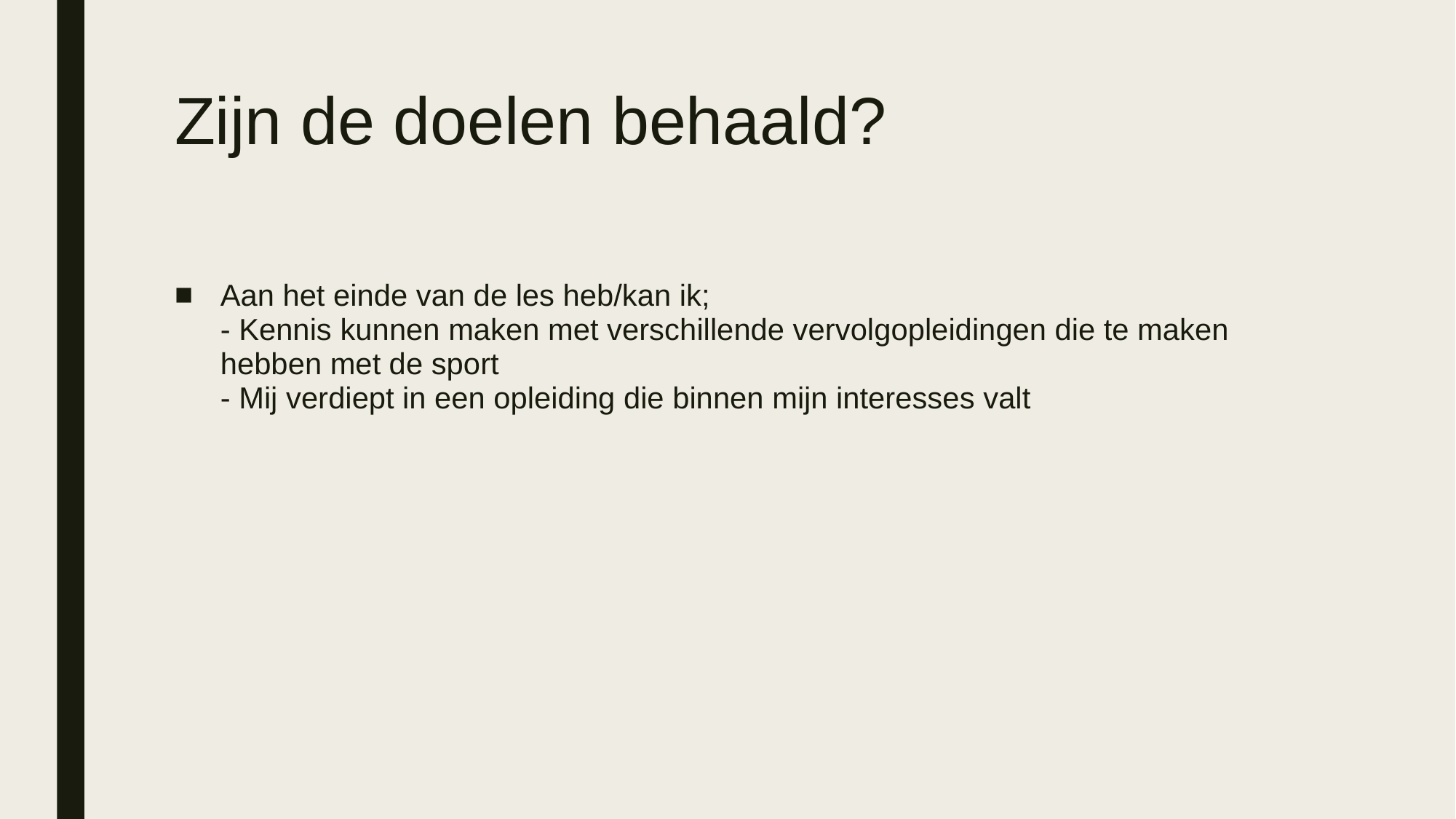

# Zijn de doelen behaald?
Aan het einde van de les heb/kan ik;
- Kennis kunnen maken met verschillende vervolgopleidingen die te maken hebben met de sport
- Mij verdiept in een opleiding die binnen mijn interesses valt